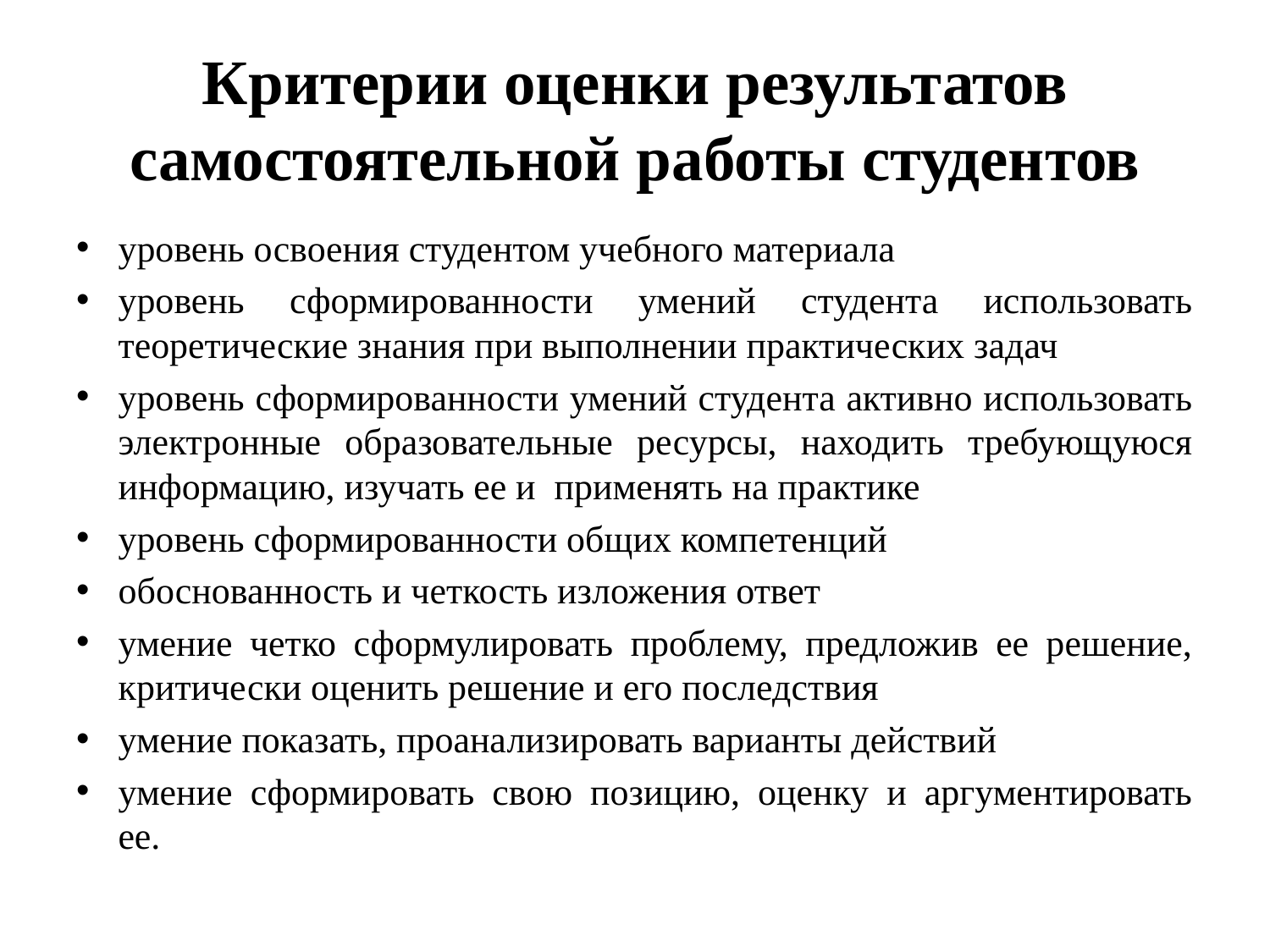

# Критерии оценки результатов самостоятельной работы студентов

уровень освоения студентом учебного материала
уровень сформированности умений студента использовать теоретические знания при выполнении практических задач
уровень сформированности умений студента активно использовать электронные образовательные ресурсы, находить требующуюся информацию, изучать ее и  применять на практике
уровень сформированности общих компетенций
обоснованность и четкость изложения ответ
умение четко сформулировать проблему, предложив ее решение, критически оценить решение и его последствия
умение показать, проанализировать варианты действий
умение сформировать свою позицию, оценку и аргументировать ее.